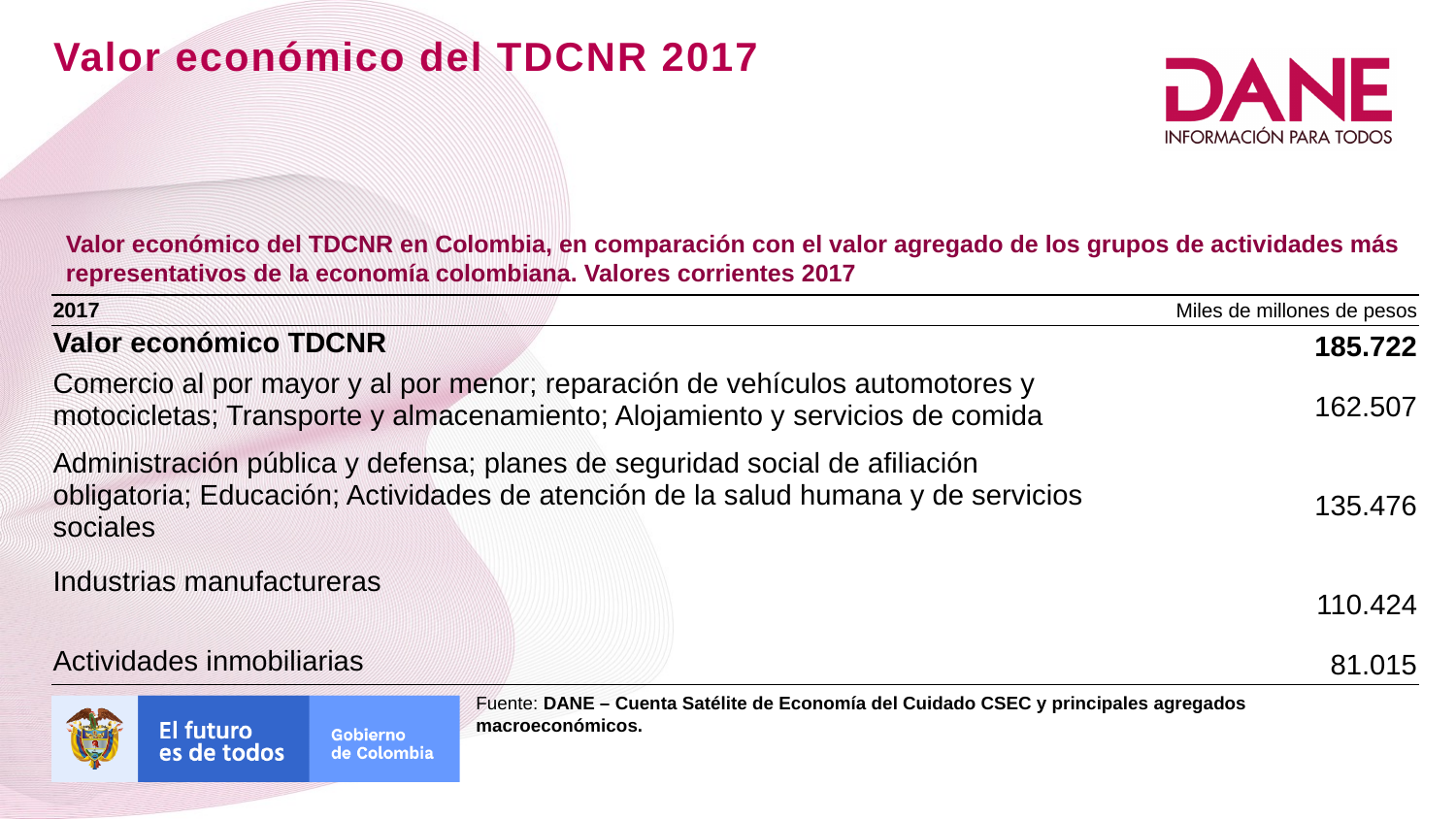

Valor económico del TDCNR 2017
Valor económico del TDCNR en Colombia, en comparación con el valor agregado de los grupos de actividades más representativos de la economía colombiana. Valores corrientes 2017
| 2017 | Miles de millones de pesos |
| --- | --- |
| Valor económico TDCNR | 185.722 |
| Comercio al por mayor y al por menor; reparación de vehículos automotores y motocicletas; Transporte y almacenamiento; Alojamiento y servicios de comida | 162.507 |
| Administración pública y defensa; planes de seguridad social de afiliación obligatoria; Educación; Actividades de atención de la salud humana y de servicios sociales | 135.476 |
| Industrias manufactureras | 110.424 |
| Actividades inmobiliarias | 81.015 |
Fuente: DANE – Cuenta Satélite de Economía del Cuidado CSEC y principales agregados macroeconómicos.